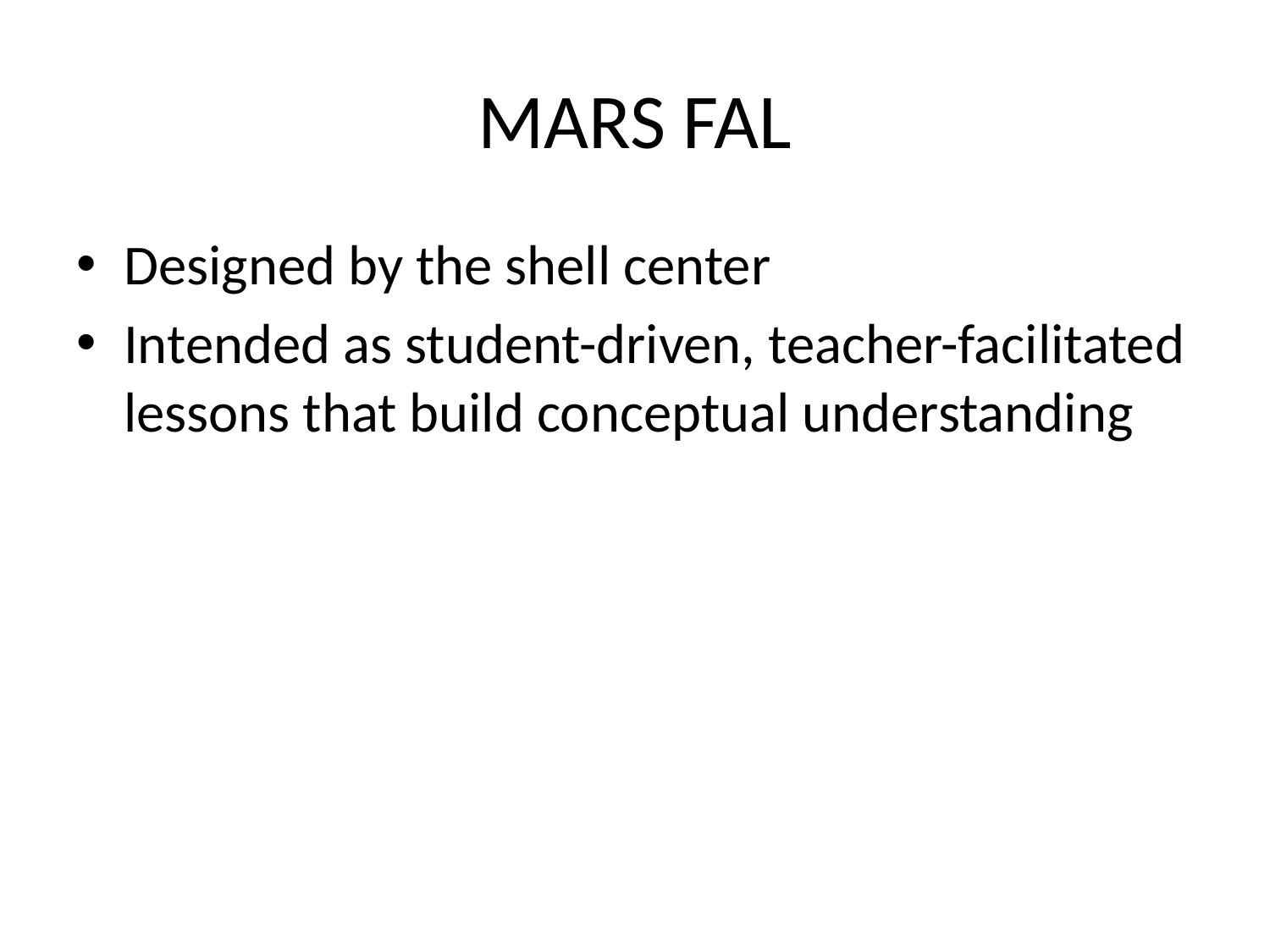

# MARS FAL
Designed by the shell center
Intended as student-driven, teacher-facilitated lessons that build conceptual understanding